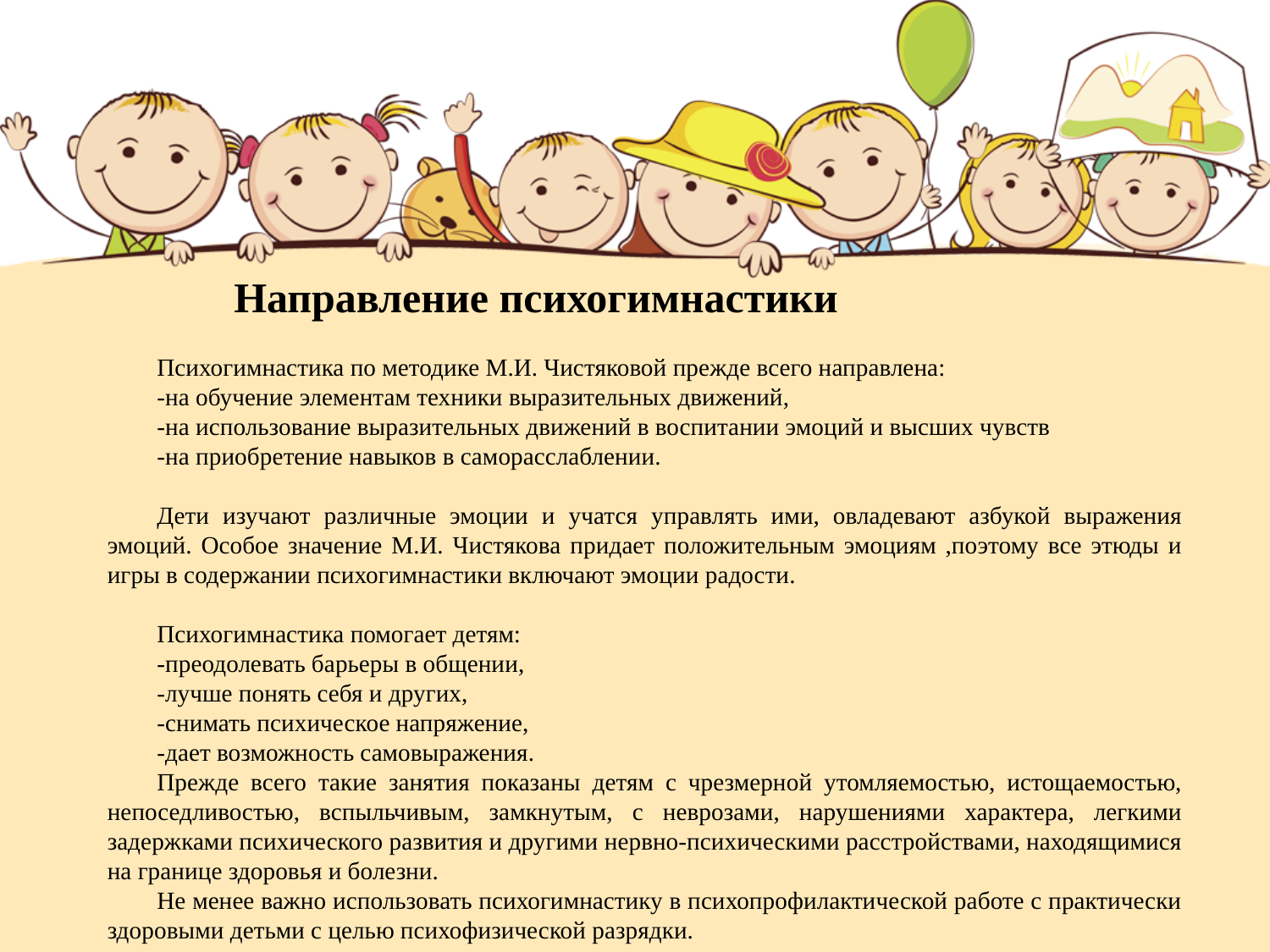

Психогимнастика по методике М.И. Чистяковой прежде всего направлена:
-на обучение элементам техники выразительных движений,
-на использование выразительных движений в воспитании эмоций и высших чувств
-на приобретение навыков в саморасслаблении.

Дети изучают различные эмоции и учатся управлять ими, овладевают азбукой выражения эмоций. Особое значение М.И. Чистякова придает положительным эмоциям ,поэтому все этюды и игры в содержании психогимнастики включают эмоции радости.

Психогимнастика помогает детям:
-преодолевать барьеры в общении,
-лучше понять себя и других,
-снимать психическое напряжение,
-дает возможность самовыражения.
Прежде всего такие занятия показаны детям с чрезмерной утомляемостью, истощаемостью, непоседливостью, вспыльчивым, замкнутым, с неврозами, нарушениями характера, легкими задержками психического развития и другими нервно-психическими расстройствами, находящимися на границе здоровья и болезни.
Не менее важно использовать психогимнастику в психопрофилактической работе с практически здоровыми детьми с целью психофизической разрядки.
# Направление психогимнастики